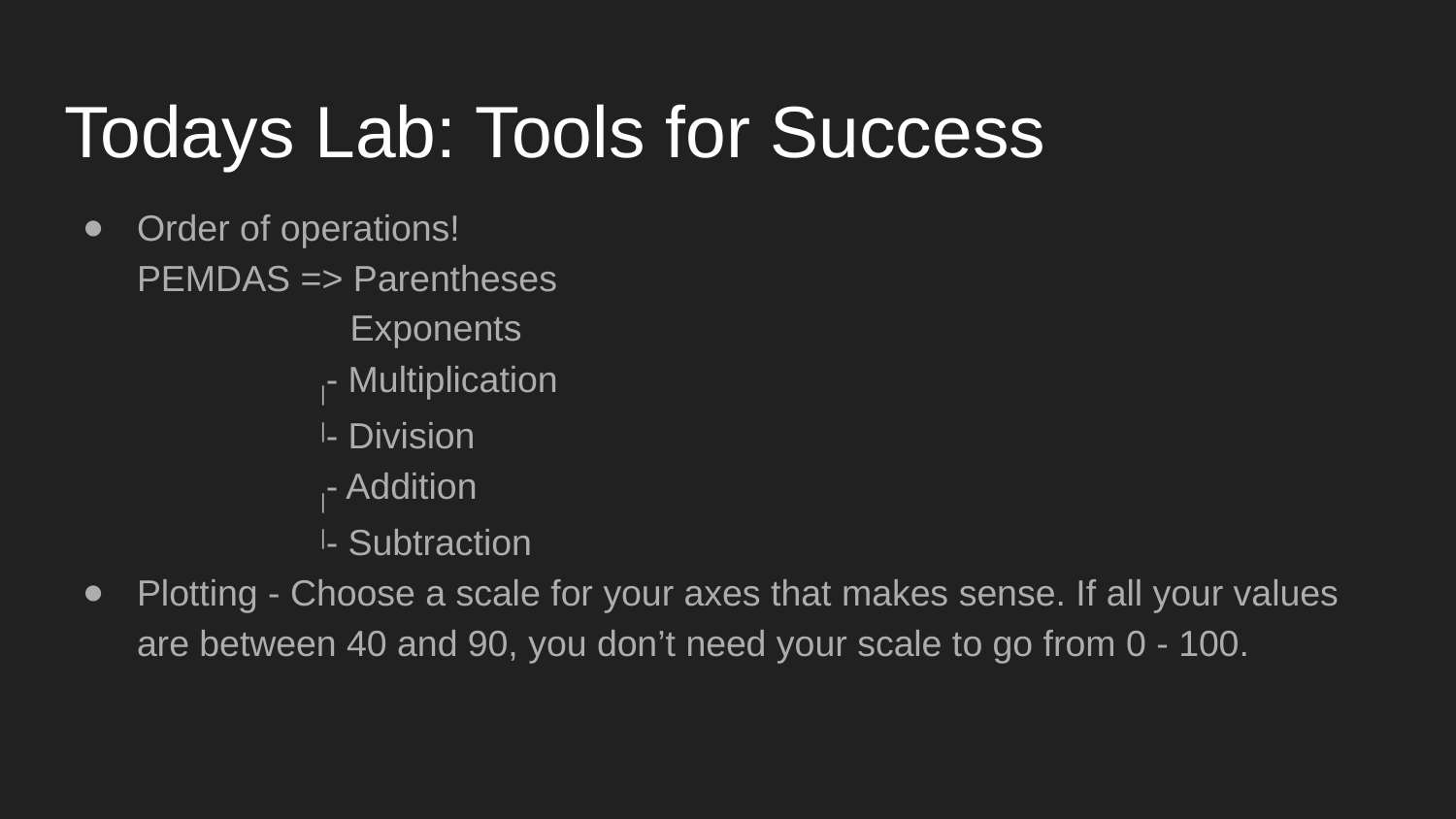

# Todays Lab: Tools for Success
Order of operations!
PEMDAS => Parentheses
                     Exponents
                  |- Multiplication
                  |- Division
                  |- Addition
                  |- Subtraction
Plotting - Choose a scale for your axes that makes sense. If all your values are between 40 and 90, you don’t need your scale to go from 0 - 100.